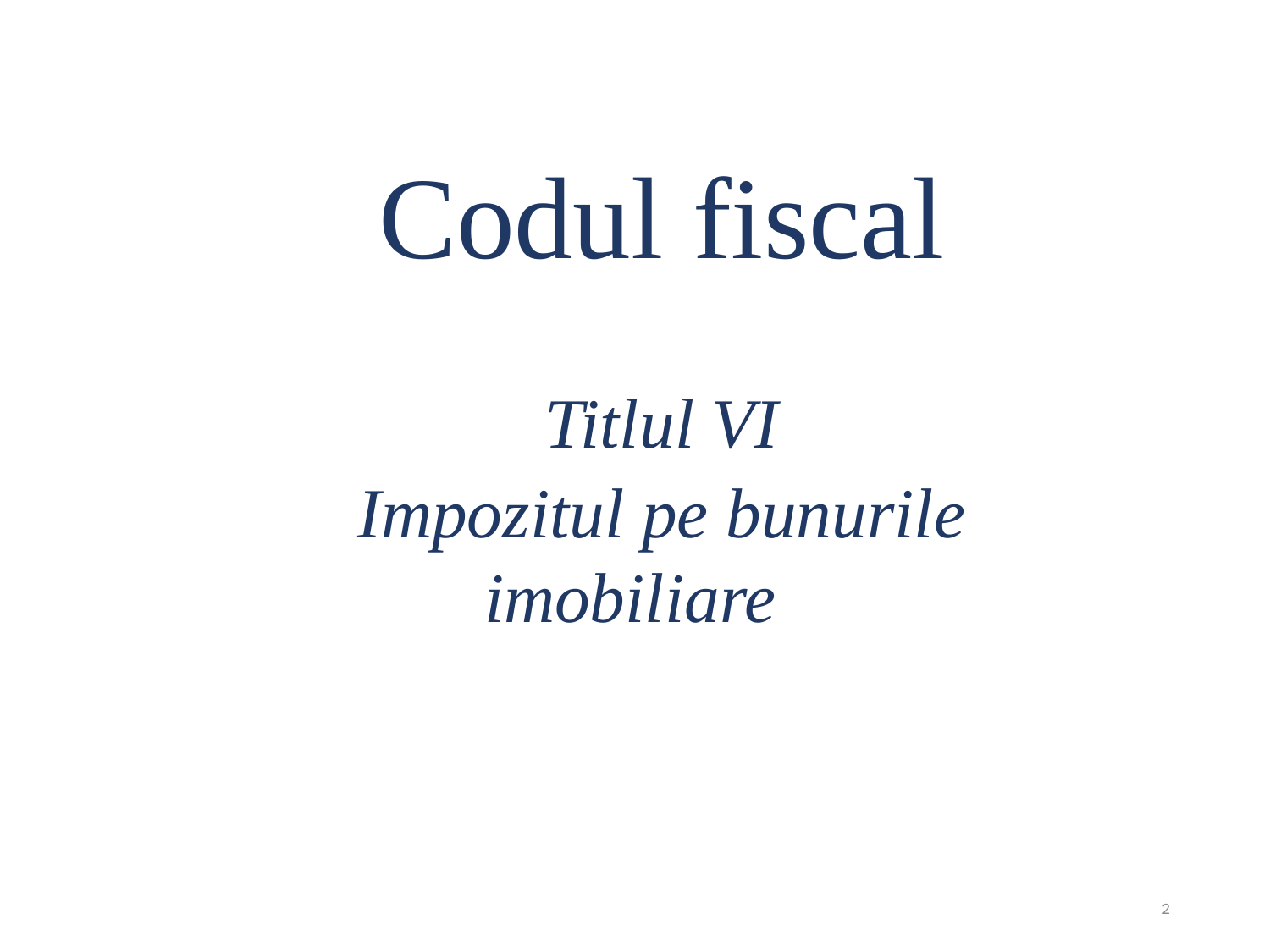

Codul fiscal

Titlul VI
Impozitul pe bunurile imobiliare
2